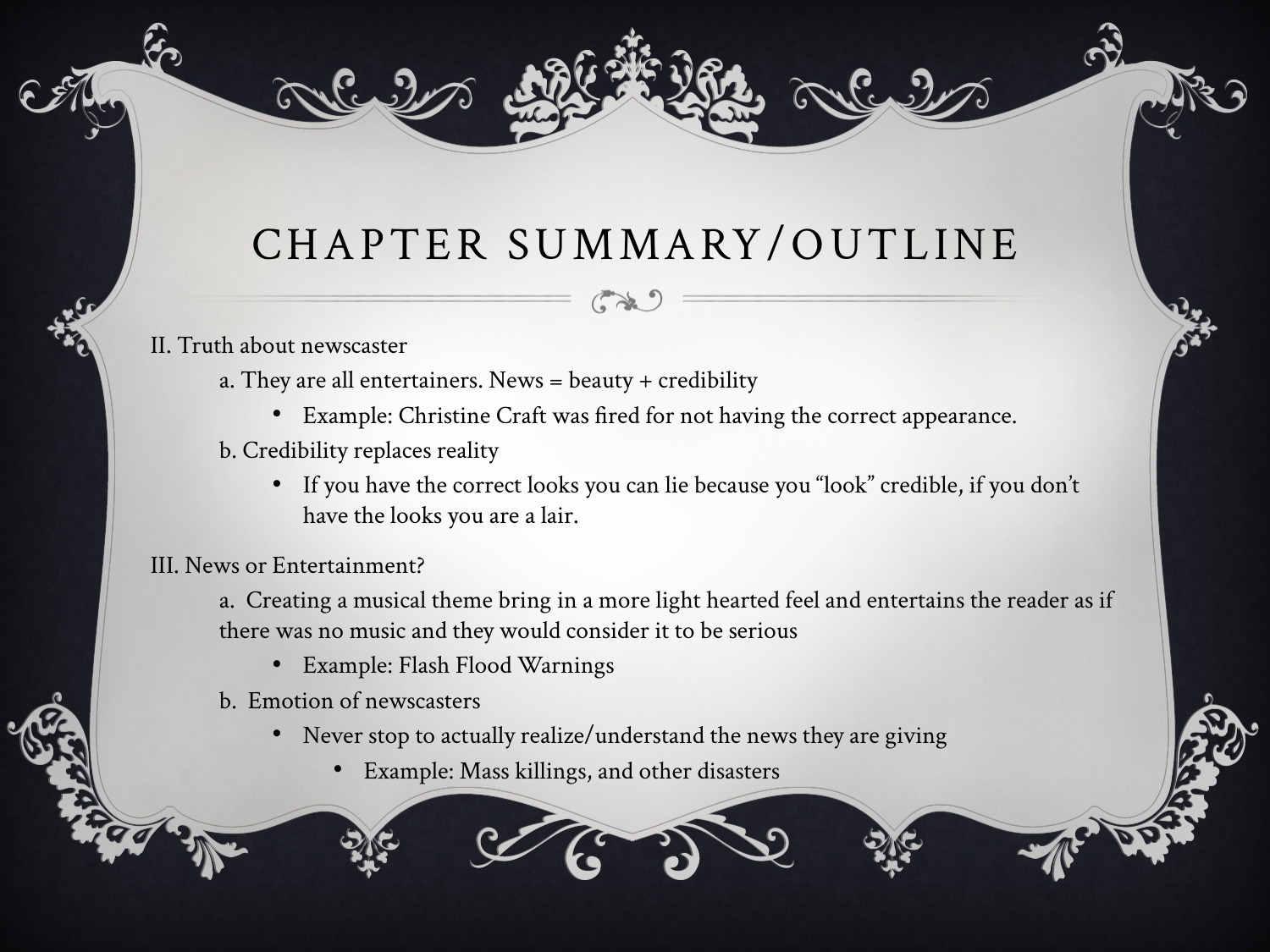

# Chapter Summary/outline
II. Truth about newscaster
a. They are all entertainers. News = beauty + credibility
Example: Christine Craft was fired for not having the correct appearance.
b. Credibility replaces reality
If you have the correct looks you can lie because you “look” credible, if you don’t have the looks you are a lair.
III. News or Entertainment?
a.  Creating a musical theme bring in a more light hearted feel and entertains the reader as if there was no music and they would consider it to be serious
Example: Flash Flood Warnings
b.  Emotion of newscasters
Never stop to actually realize/understand the news they are giving
Example: Mass killings, and other disasters